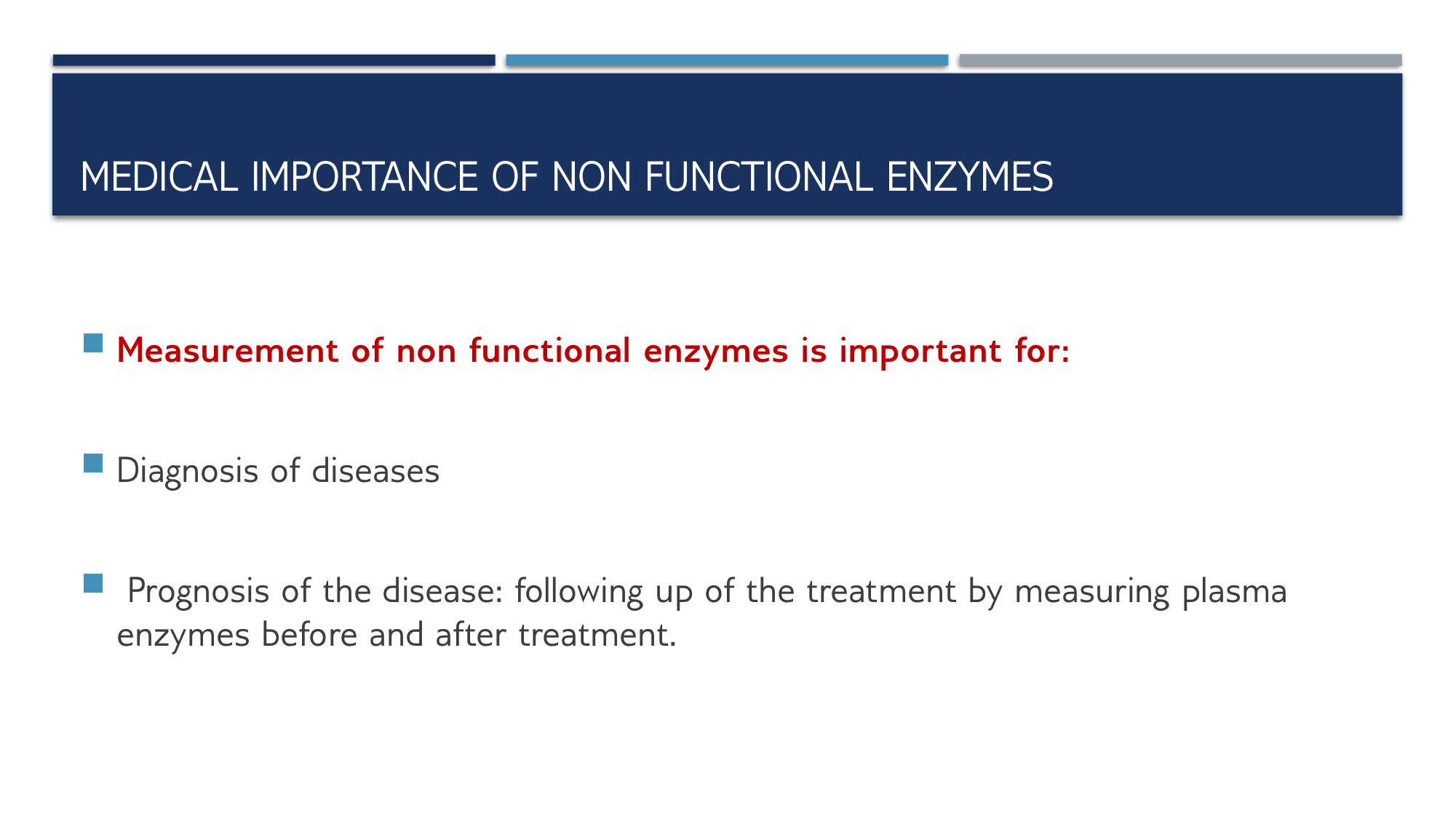

# MEDICAL IMPORTANCE OF NON FUNCTIONAL ENZYMES

Measurement of non functional enzymes is important for:

Diagnosis of diseases

 Prognosis of the disease: following up of the treatment by measuring plasma enzymes before and after treatment.